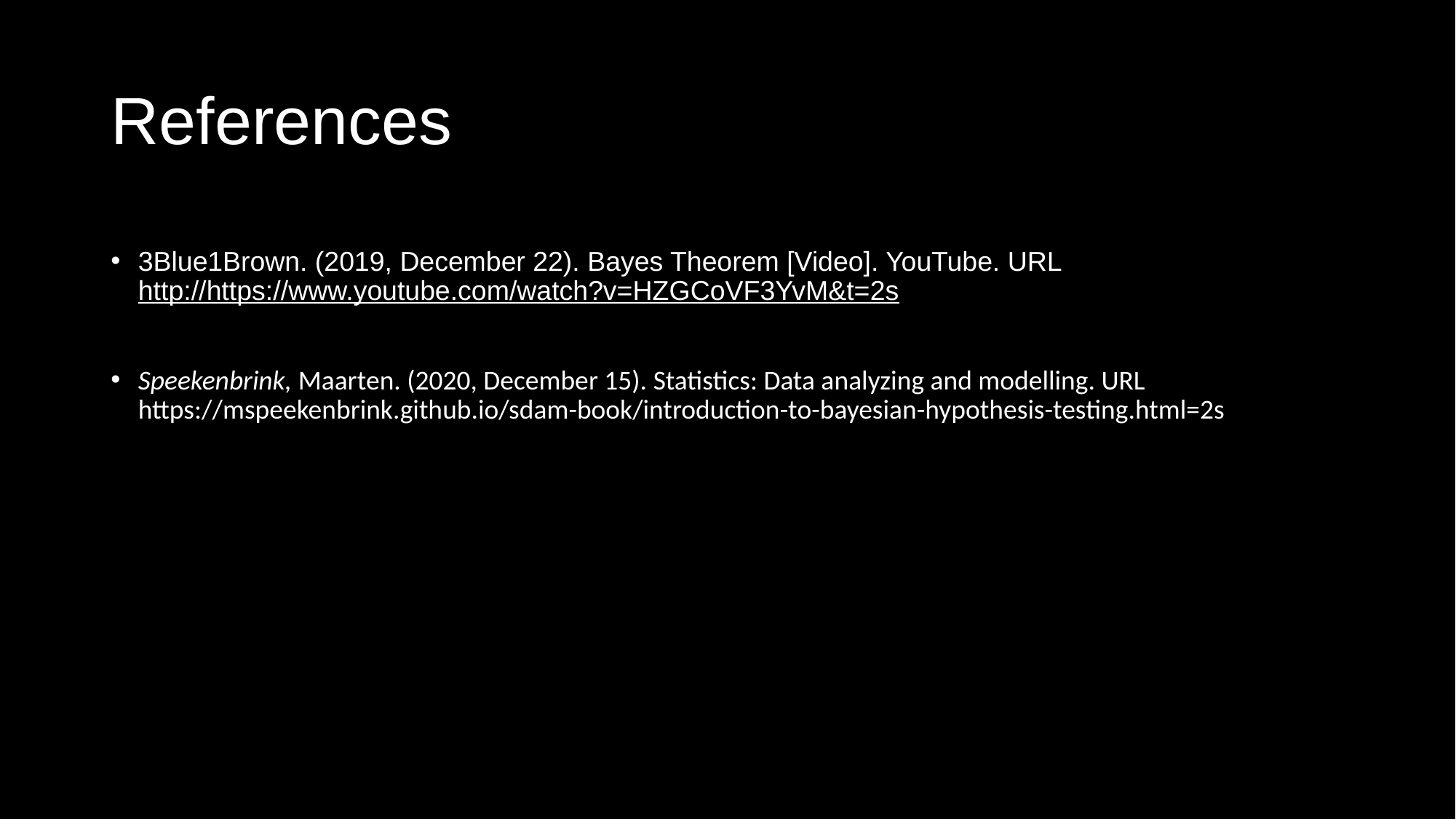

# References
3Blue1Brown. (2019, December 22). Bayes Theorem [Video]. YouTube. URL http://https://www.youtube.com/watch?v=HZGCoVF3YvM&t=2s

Speekenbrink, Maarten. (2020, December 15). Statistics: Data analyzing and modelling. URL https://mspeekenbrink.github.io/sdam-book/introduction-to-bayesian-hypothesis-testing.html=2s